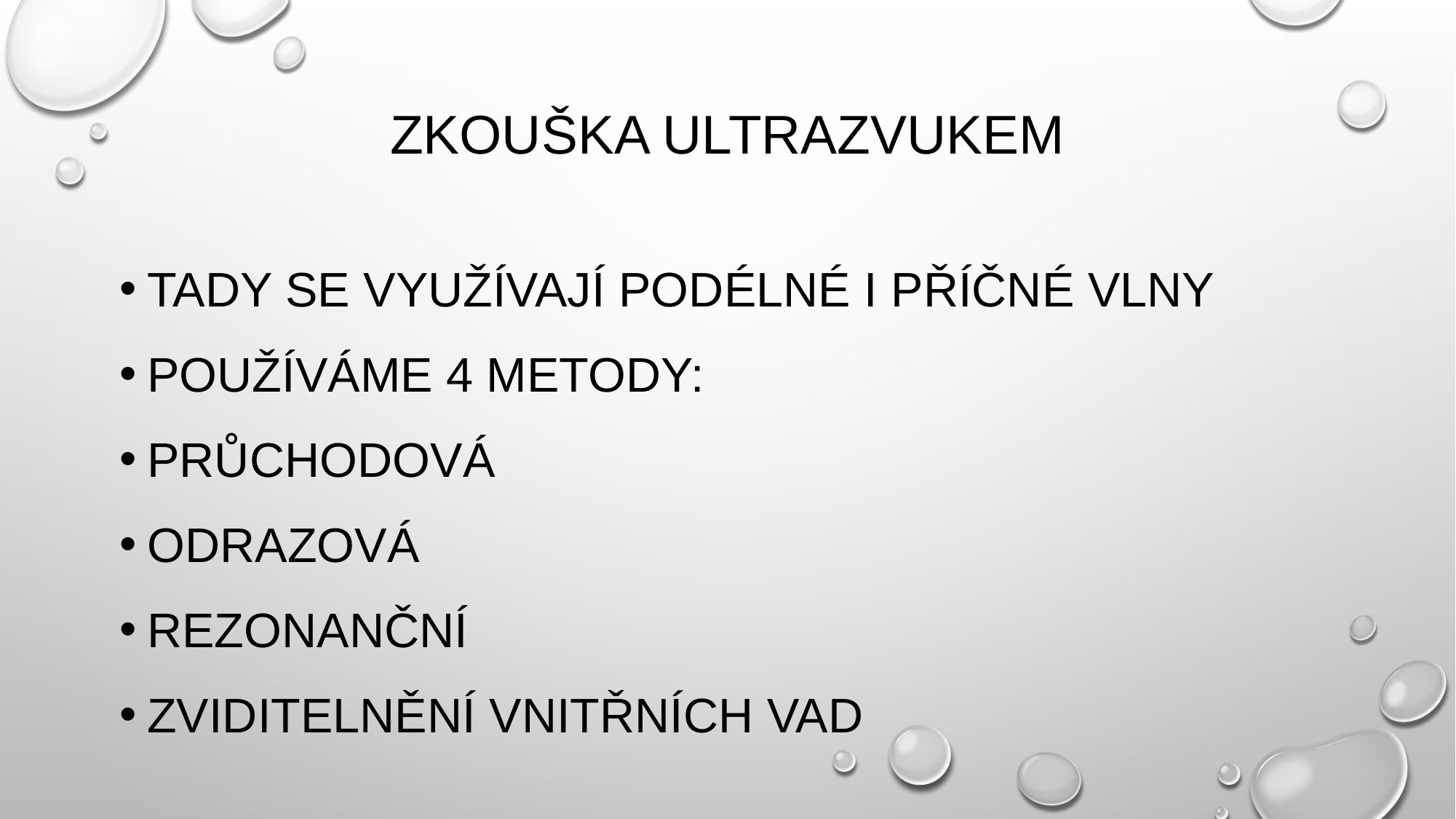

# Zkouška ultrazvukem
Tady se využívají podélné i příčné vlny
Používáme 4 metody:
Průchodová
Odrazová
Rezonanční
Zviditelnění vnitřních vad